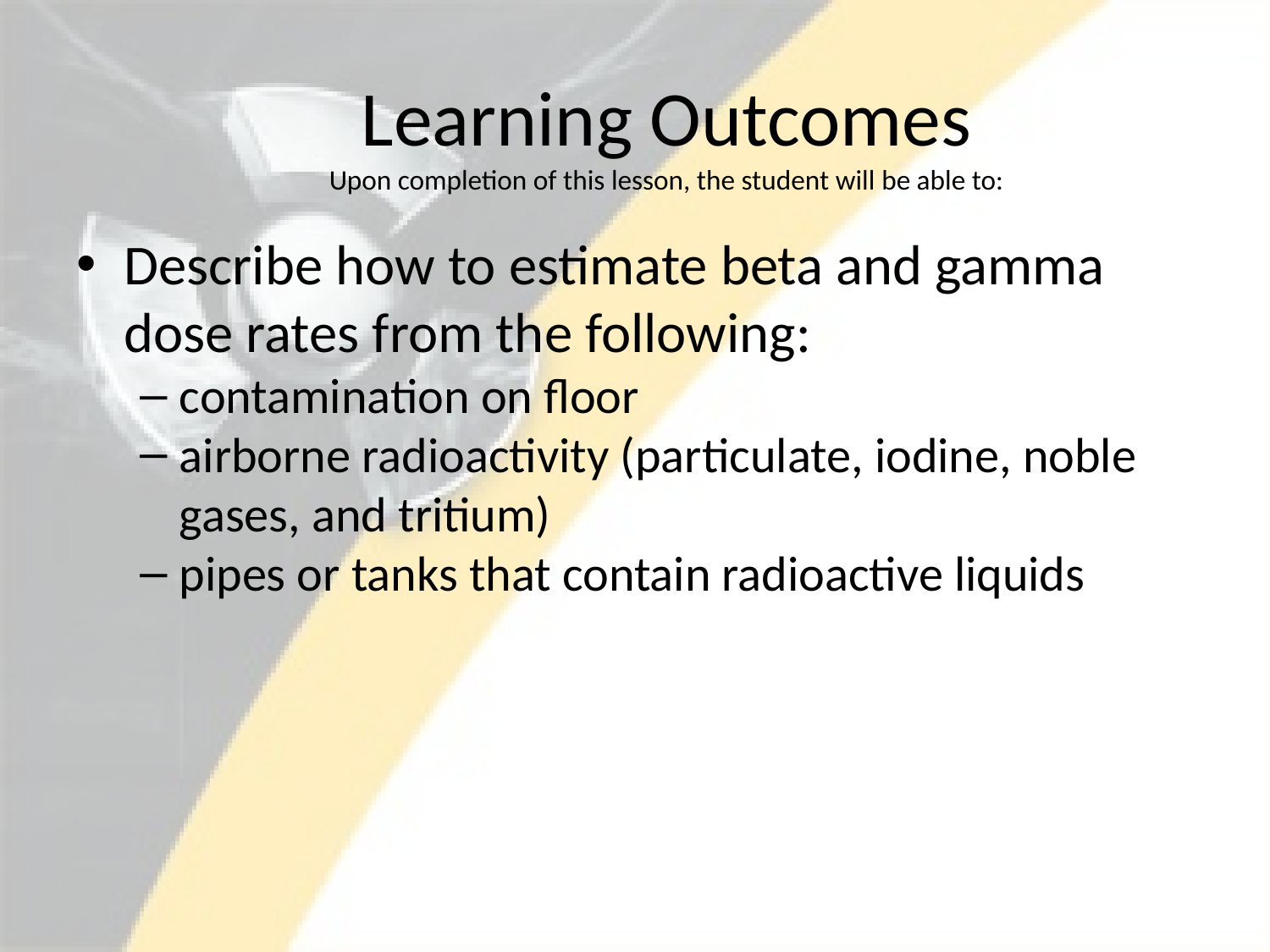

# Learning Outcomes Upon completion of this lesson, the student will be able to:
Describe how to estimate beta and gamma dose rates from the following:
contamination on floor
airborne radioactivity (particulate, iodine, noble gases, and tritium)
pipes or tanks that contain radioactive liquids